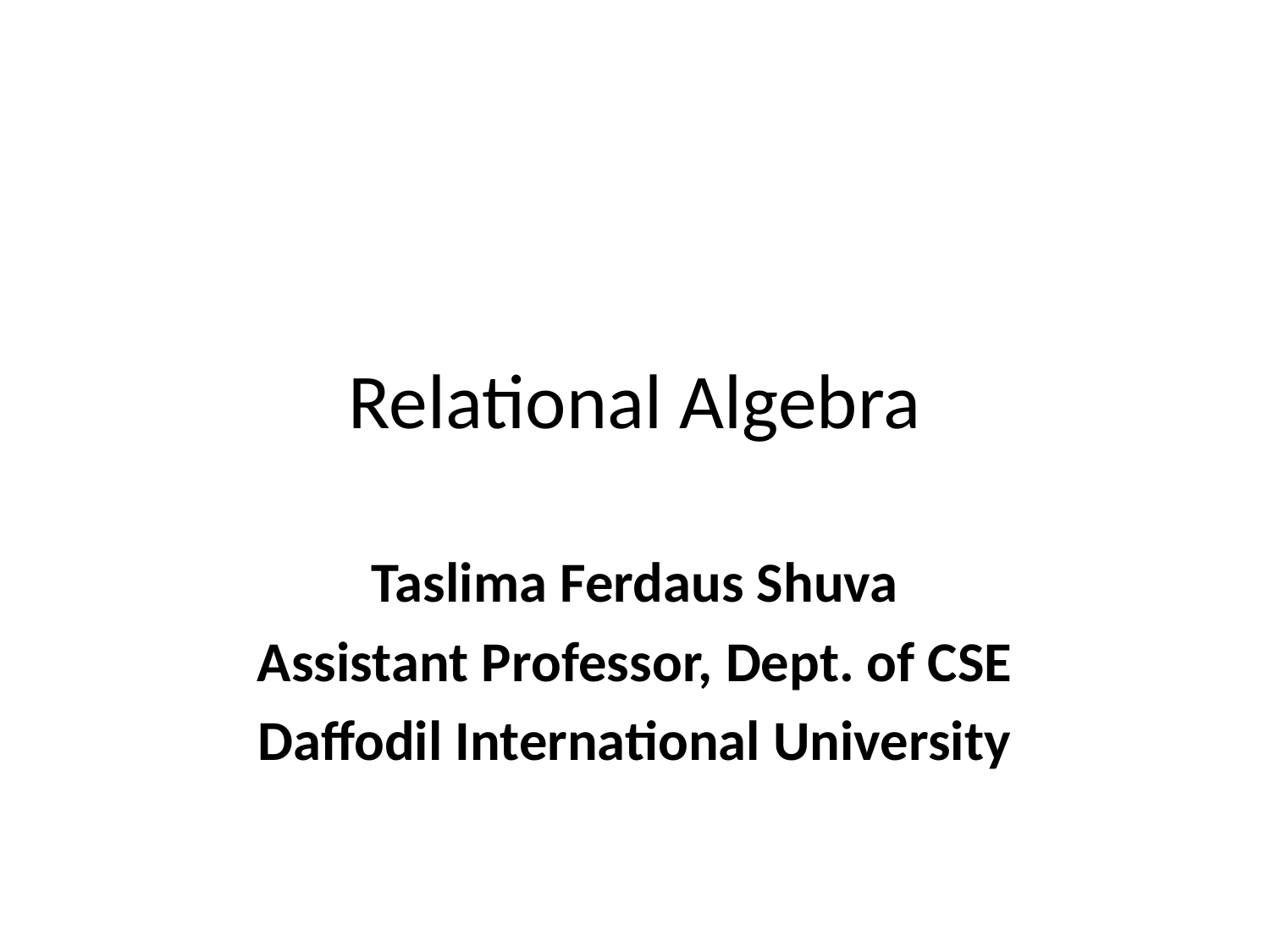

# Relational Algebra
Taslima Ferdaus Shuva
Assistant Professor, Dept. of CSE
Daffodil International University